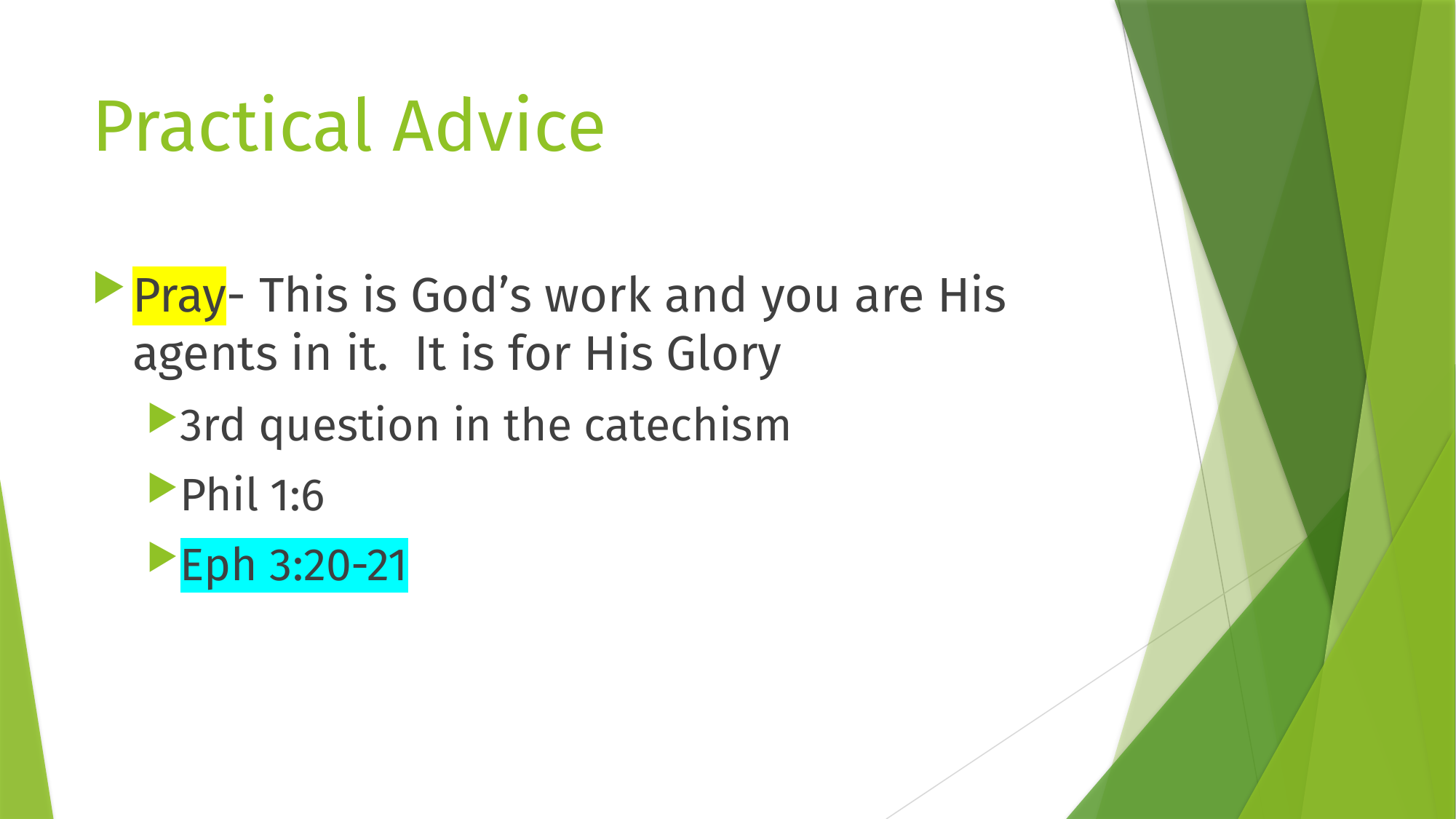

# Practical Advice
Pray- This is God’s work and you are His agents in it.  It is for His Glory
3rd question in the catechism
Phil 1:6
Eph 3:20-21